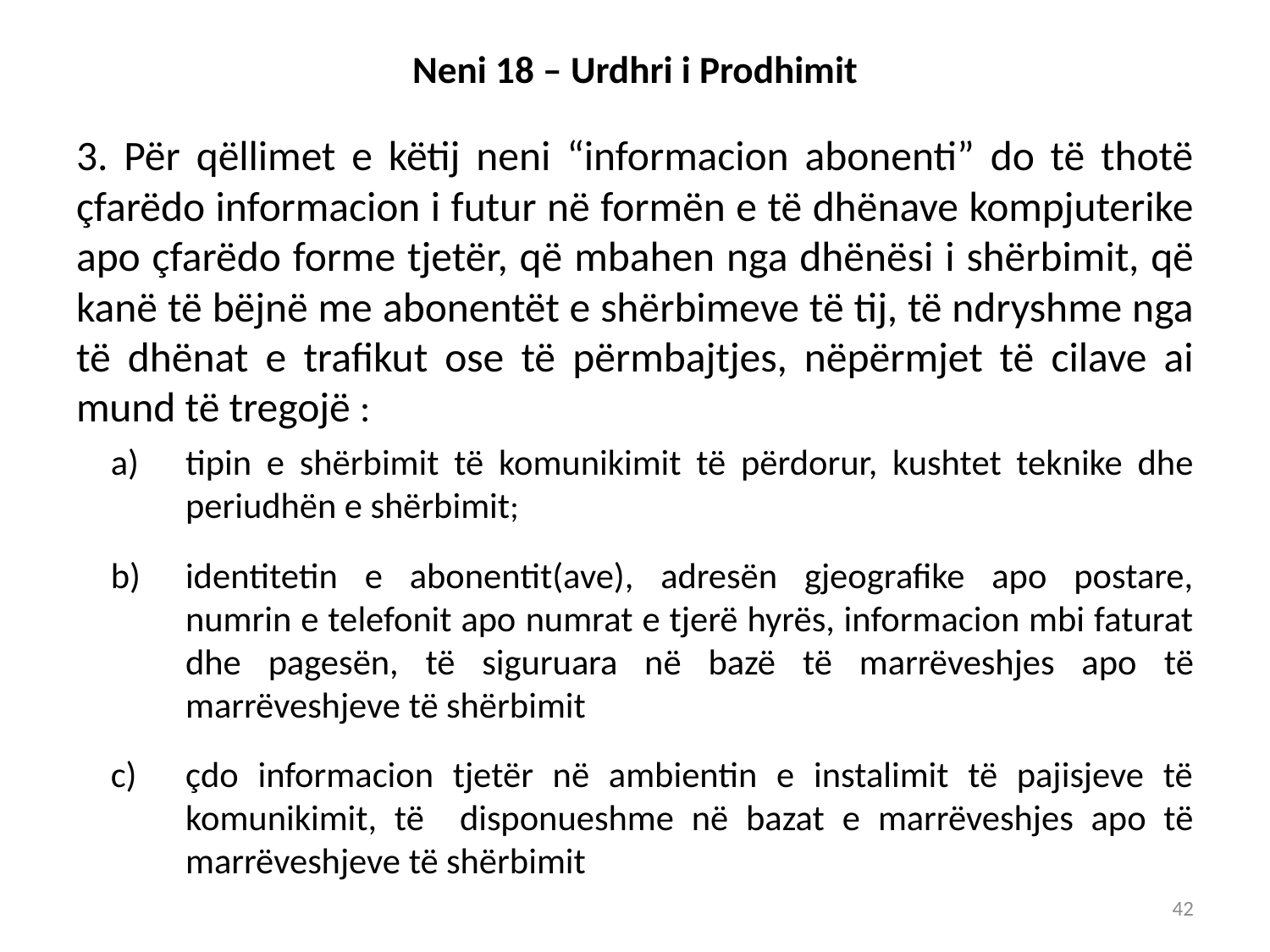

# Neni 18 – Urdhri i Prodhimit
3. Për qëllimet e këtij neni “informacion abonenti” do të thotë çfarëdo informacion i futur në formën e të dhënave kompjuterike apo çfarëdo forme tjetër, që mbahen nga dhënësi i shërbimit, që kanë të bëjnë me abonentët e shërbimeve të tij, të ndryshme nga të dhënat e trafikut ose të përmbajtjes, nëpërmjet të cilave ai mund të tregojë :
tipin e shërbimit të komunikimit të përdorur, kushtet teknike dhe periudhën e shërbimit;
identitetin e abonentit(ave), adresën gjeografike apo postare, numrin e telefonit apo numrat e tjerë hyrës, informacion mbi faturat dhe pagesën, të siguruara në bazë të marrëveshjes apo të marrëveshjeve të shërbimit
çdo informacion tjetër në ambientin e instalimit të pajisjeve të komunikimit, të  disponueshme në bazat e marrëveshjes apo të marrëveshjeve të shërbimit
42